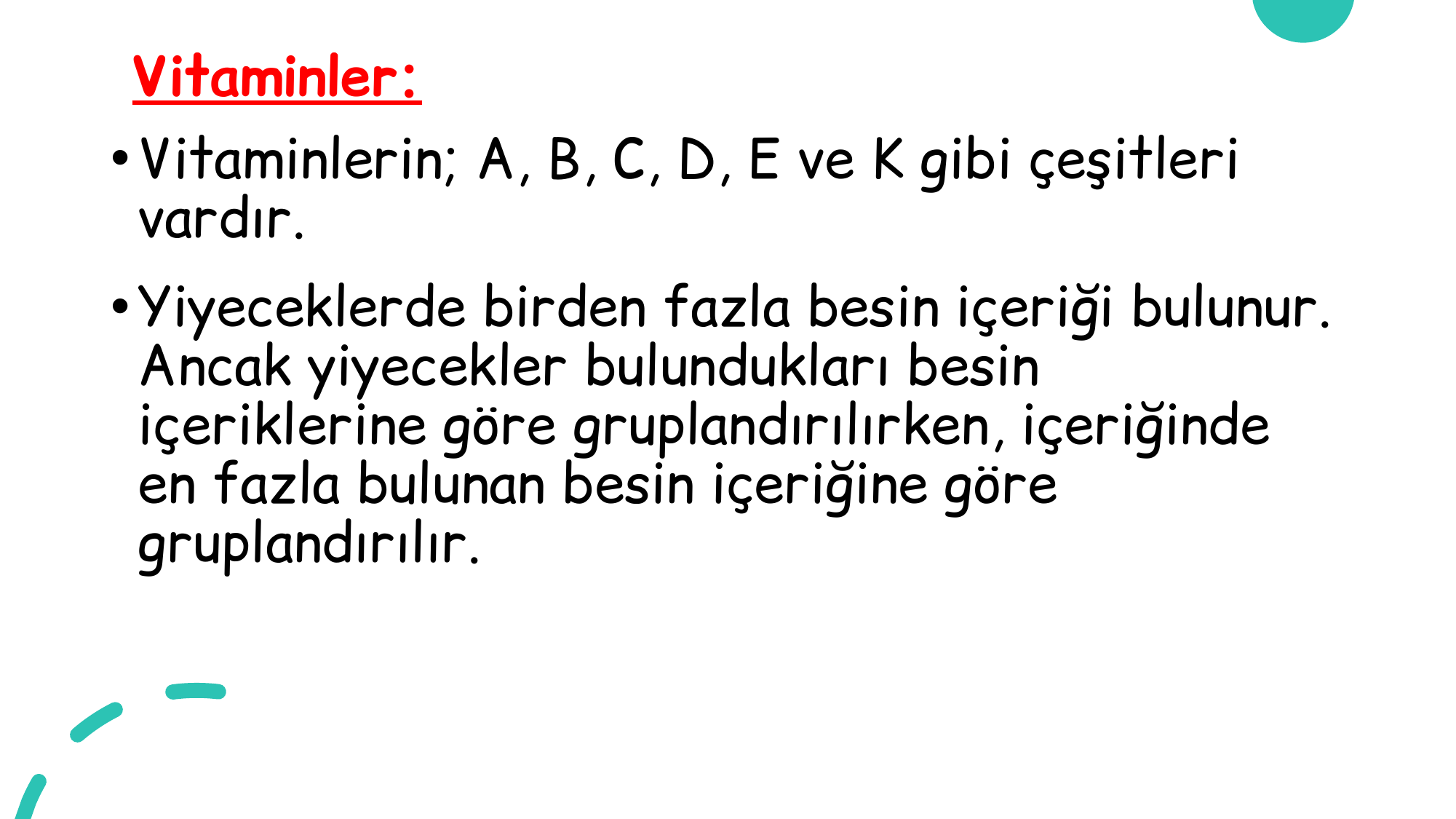

Vitaminler:
Vitaminlerin; A, B, C, D, E ve K gibi çeşitleri vardır.
Yiyeceklerde birden fazla besin içeriği bulunur. Ancak yiyecekler bulundukları besin içeriklerine göre gruplandırılırken, içeriğinde en fazla bulunan besin içeriğine göre gruplandırılır.